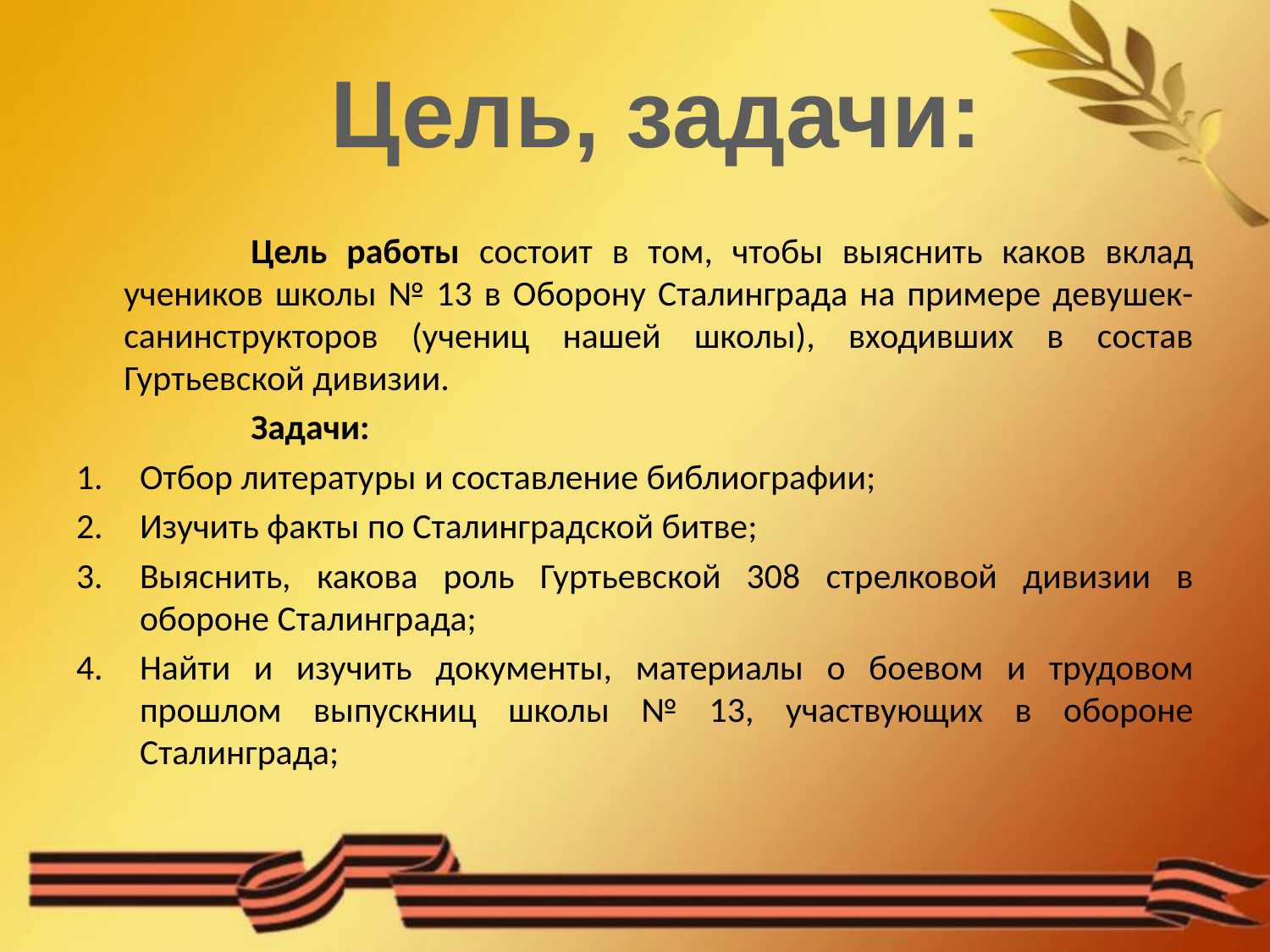

#
Цель, задачи:
		Цель работы состоит в том, чтобы выяснить каков вклад учеников школы № 13 в Оборону Сталинграда на примере девушек-санинструкторов (учениц нашей школы), входивших в состав Гуртьевской дивизии.
		Задачи:
Отбор литературы и составление библиографии;
Изучить факты по Сталинградской битве;
Выяснить, какова роль Гуртьевской 308 стрелковой дивизии в обороне Сталинграда;
Найти и изучить документы, материалы о боевом и трудовом прошлом выпускниц школы № 13, участвующих в обороне Сталинграда;